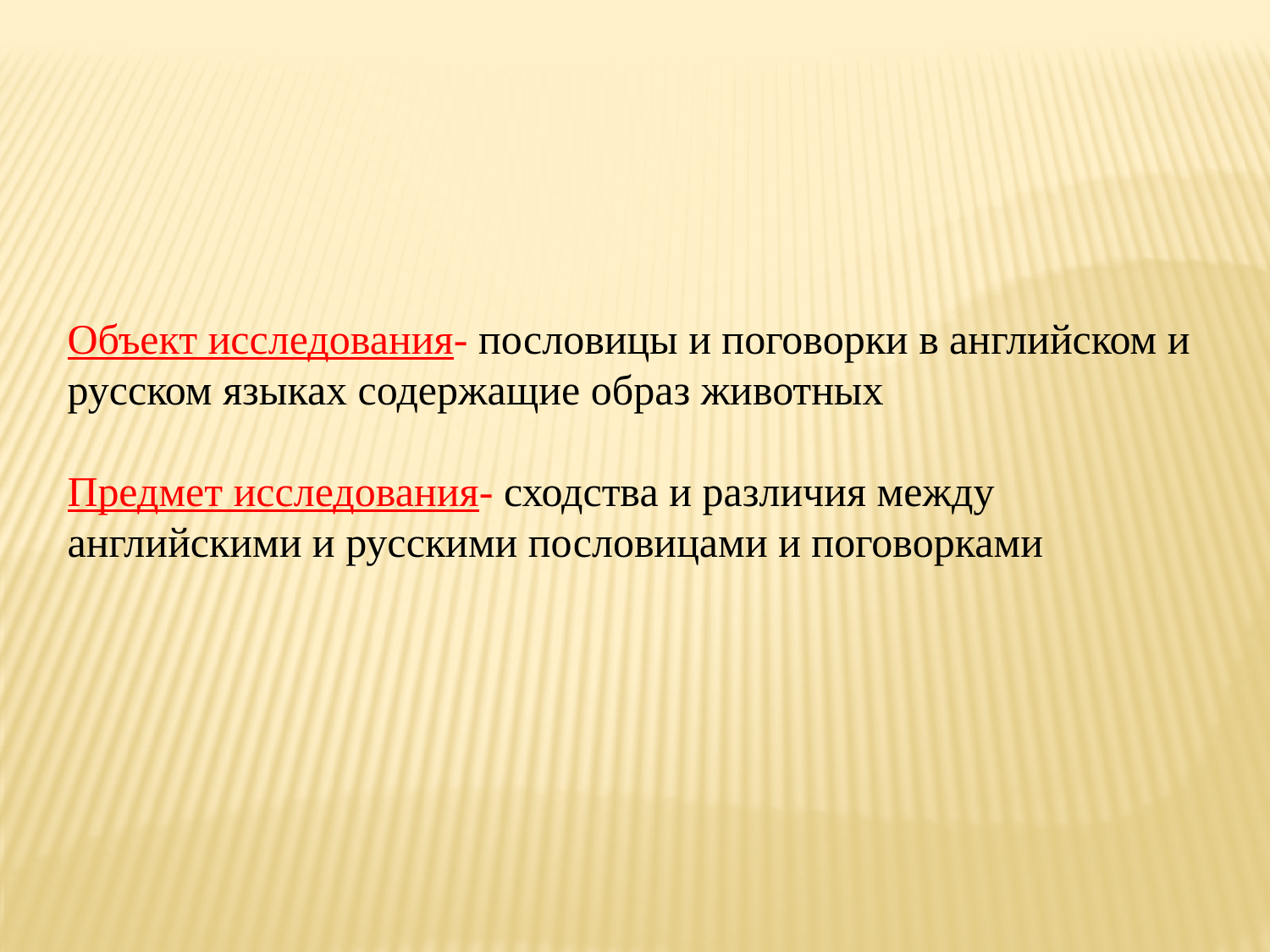

Объект исследования- пословицы и поговорки в английском и русском языках содержащие образ животных

Предмет исследования- сходства и различия между английскими и русскими пословицами и поговорками